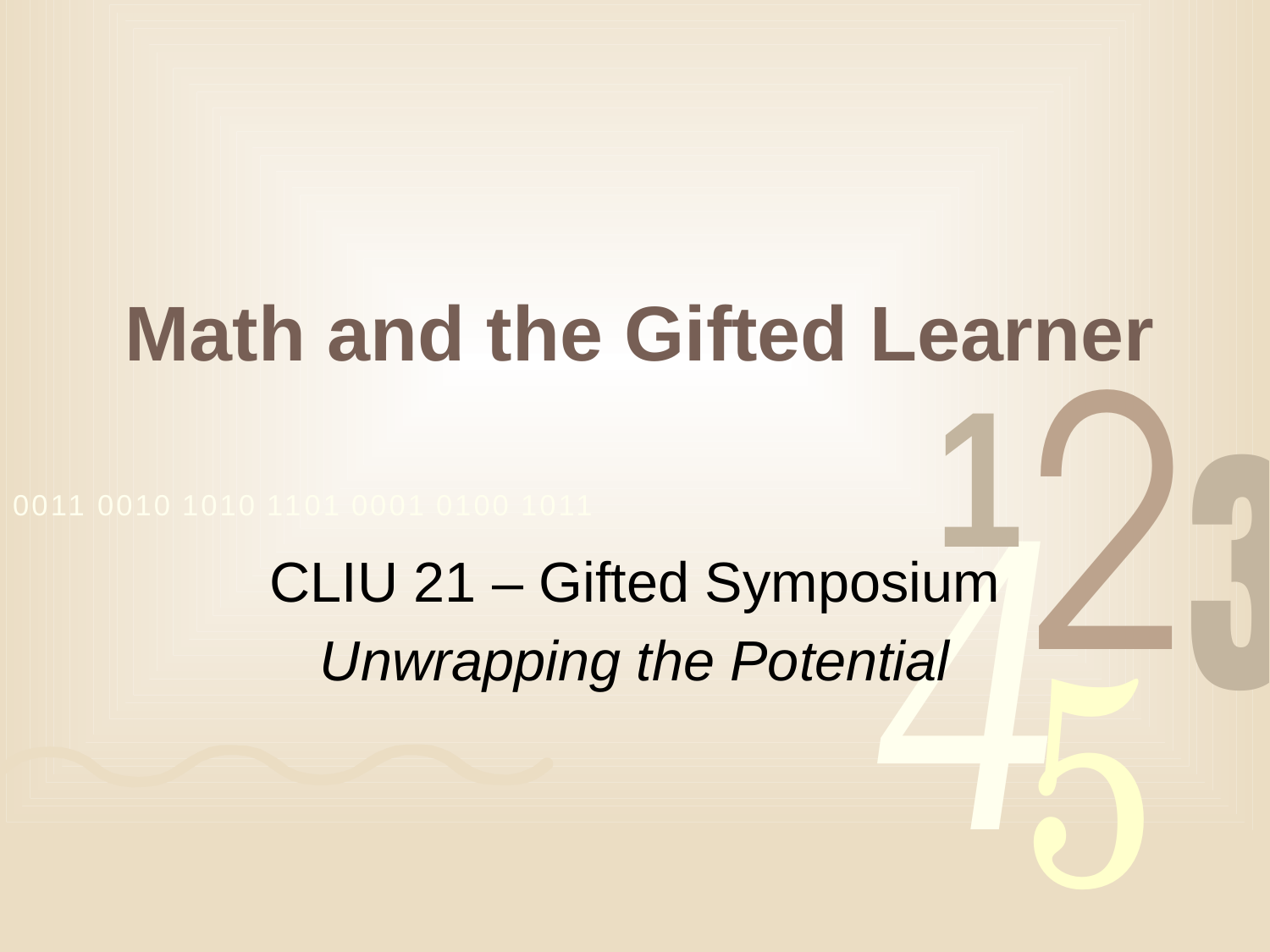

# Math and the Gifted Learner
CLIU 21 – Gifted Symposium
Unwrapping the Potential